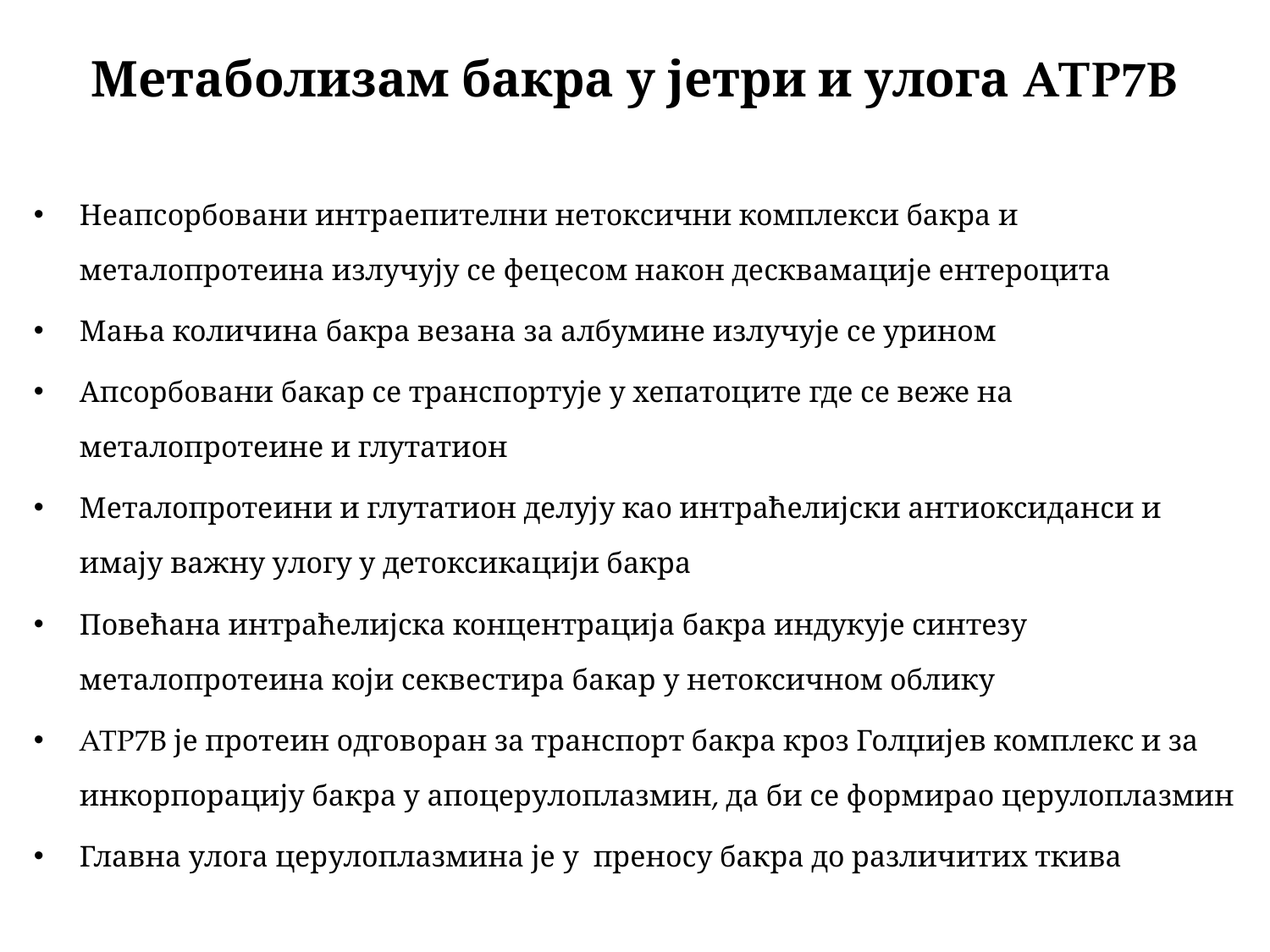

# Метаболизам бакра у јетри и улога ATP7B
Неапсорбовани интраепителни нетоксични комплекси бакра и металопротеина излучују се фецесом након десквамације ентероцита
Мања количина бакра везана за албумине излучује се урином
Апсорбовани бакар се транспортује у хепатоците где се веже на металопротеине и глутатион
Металопротеини и глутатион делују као интраћелијски антиоксиданси и имају важну улогу у детоксикацији бакра
Повећана интраћелијска концентрација бакра индукује синтезу металопротеина који секвестира бакар у нетоксичном облику
ATP7B је протеин одговоран за транспорт бакра кроз Голџијев комплекс и за инкорпорацију бакра у апоцерулоплазмин, да би се формирао церулоплазмин
Главна улога церулоплазмина је у  преносу бакра до различитих ткива